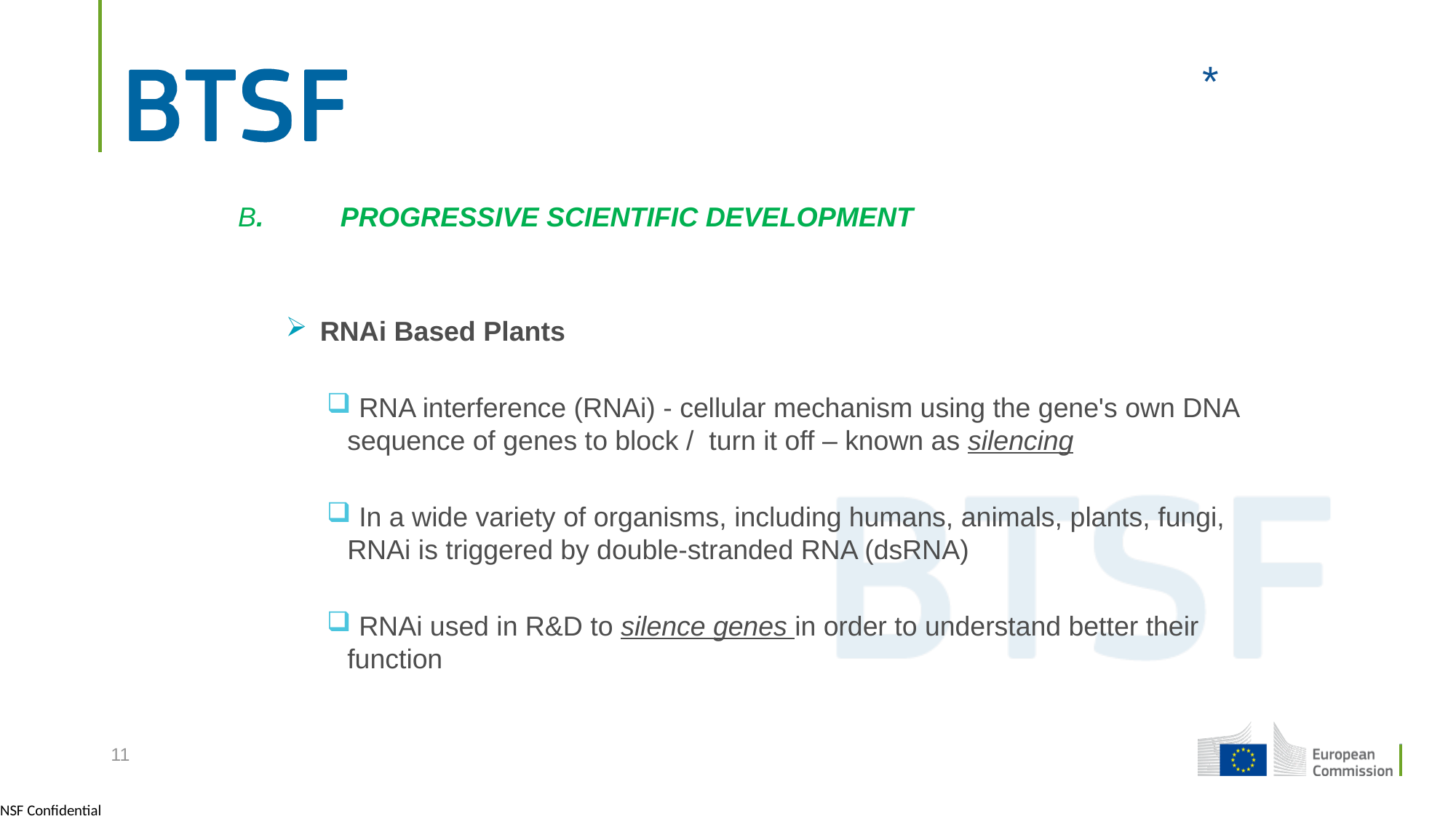

*
#

 B.	PROGRESSIVE SCIENTIFIC DEVELOPMENT

RNAi Based Plants

 RNA interference (RNAi) - cellular mechanism using the gene's own DNA sequence of genes to block /  turn it off – known as silencing

 In a wide variety of organisms, including humans, animals, plants, fungi, RNAi is triggered by double-stranded RNA (dsRNA)

 RNAi used in R&D to silence genes in order to understand better their function

11